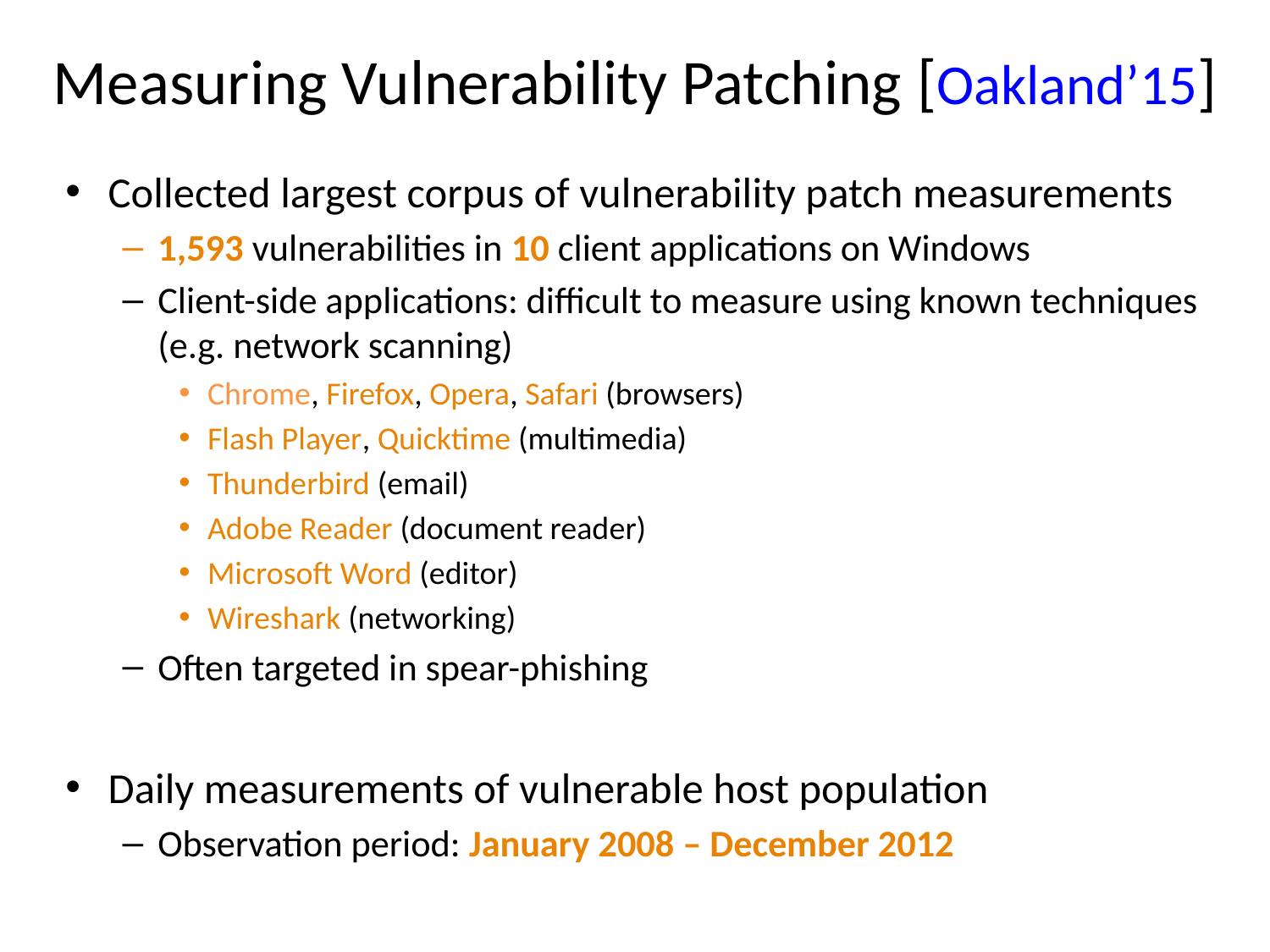

# Measuring Vulnerability Patching [Oakland’15]
Collected largest corpus of vulnerability patch measurements
1,593 vulnerabilities in 10 client applications on Windows
Client-side applications: difficult to measure using known techniques (e.g. network scanning)
Chrome, Firefox, Opera, Safari (browsers)
Flash Player, Quicktime (multimedia)
Thunderbird (email)
Adobe Reader (document reader)
Microsoft Word (editor)
Wireshark (networking)
Often targeted in spear-phishing

Daily measurements of vulnerable host population
Observation period: January 2008 – December 2012
36